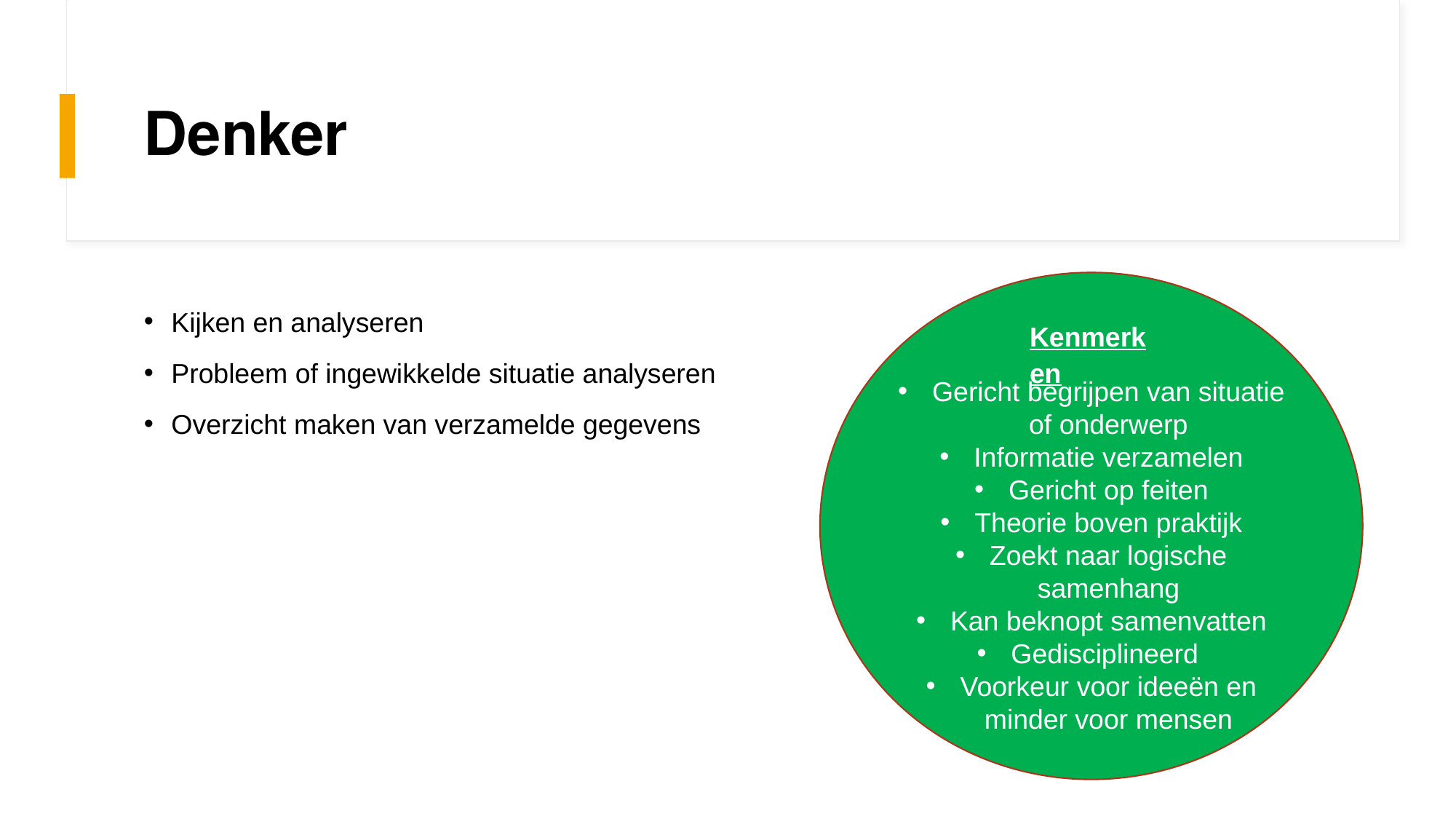

# Denker

Kijken en analyseren
Probleem of ingewikkelde situatie analyseren
Overzicht maken van verzamelde gegevens
Kenmerken
Gericht begrijpen van situatie of onderwerp
Informatie verzamelen
Gericht op feiten
Theorie boven praktijk
Zoekt naar logische samenhang
Kan beknopt samenvatten
Gedisciplineerd
Voorkeur voor ideeën en minder voor mensen